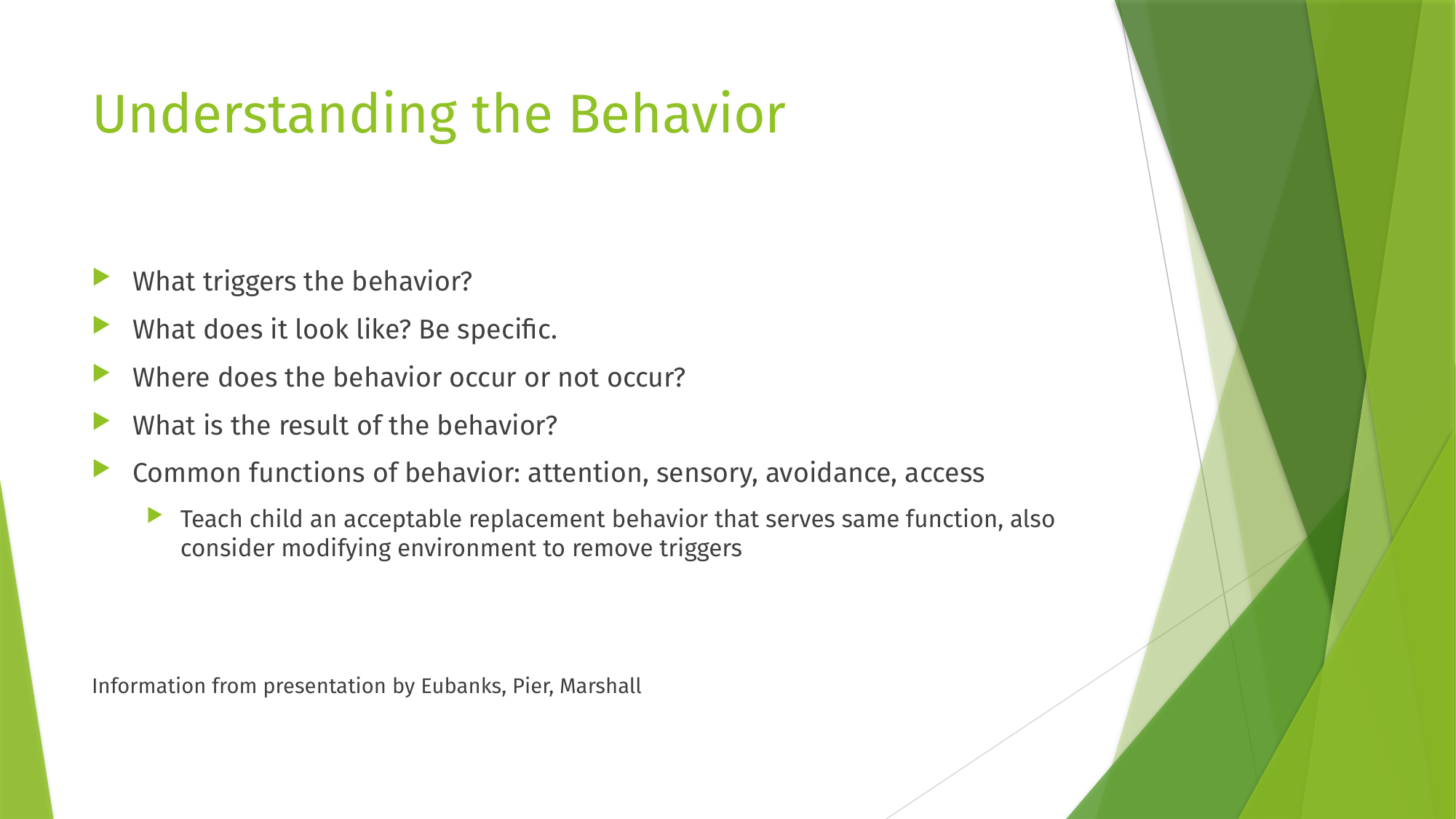

# Understanding the Behavior
What triggers the behavior?
What does it look like? Be specific.
Where does the behavior occur or not occur?
What is the result of the behavior?
Common functions of behavior: attention, sensory, avoidance, access
Teach child an acceptable replacement behavior that serves same function, also consider modifying environment to remove triggers

Information from presentation by Eubanks, Pier, Marshall